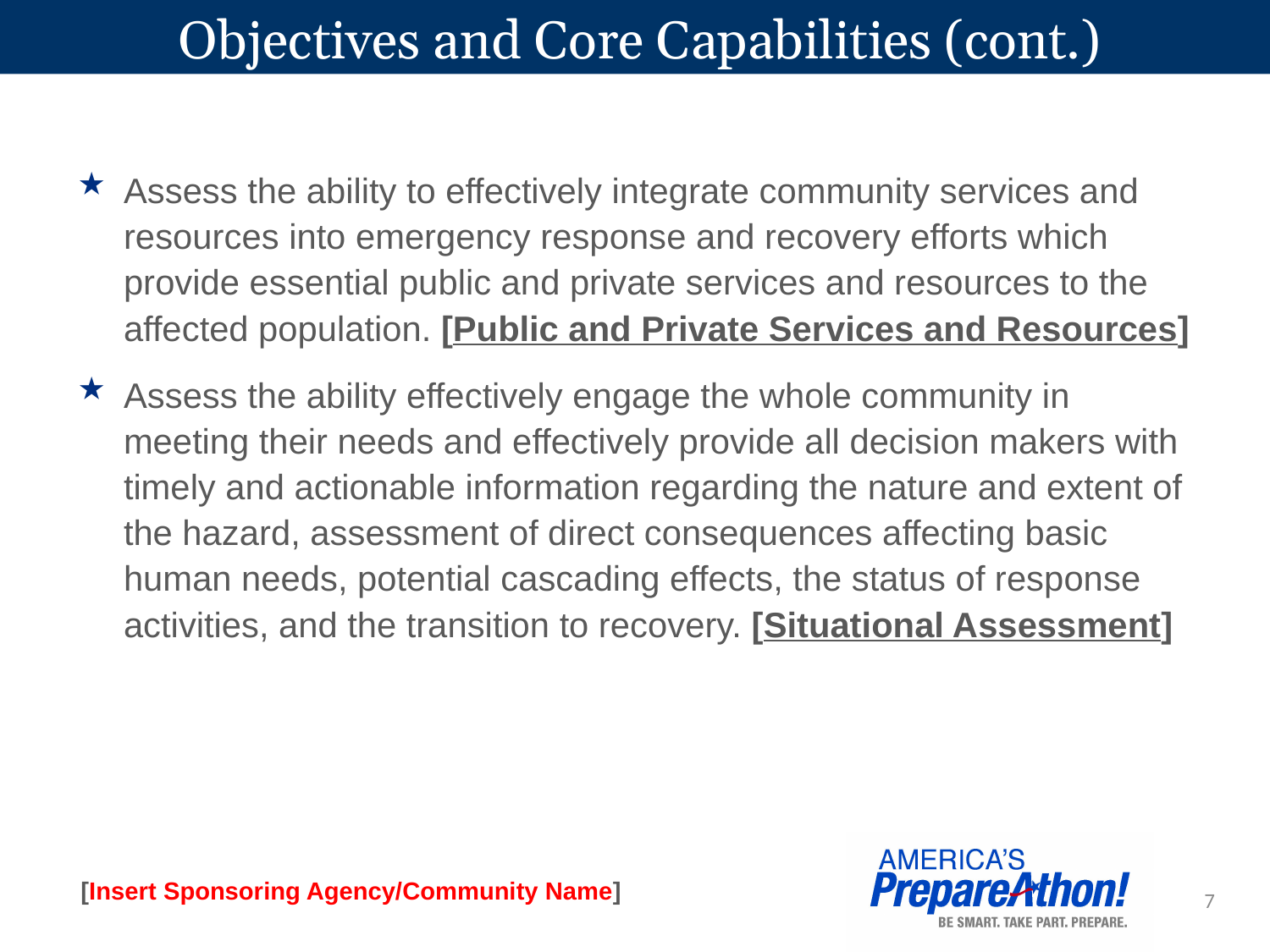

# Objectives and Core Capabilities (cont.)
Assess the ability to effectively integrate community services and resources into emergency response and recovery efforts which provide essential public and private services and resources to the affected population. [Public and Private Services and Resources]
Assess the ability effectively engage the whole community in meeting their needs and effectively provide all decision makers with timely and actionable information regarding the nature and extent of the hazard, assessment of direct consequences affecting basic human needs, potential cascading effects, the status of response activities, and the transition to recovery. [Situational Assessment]

7